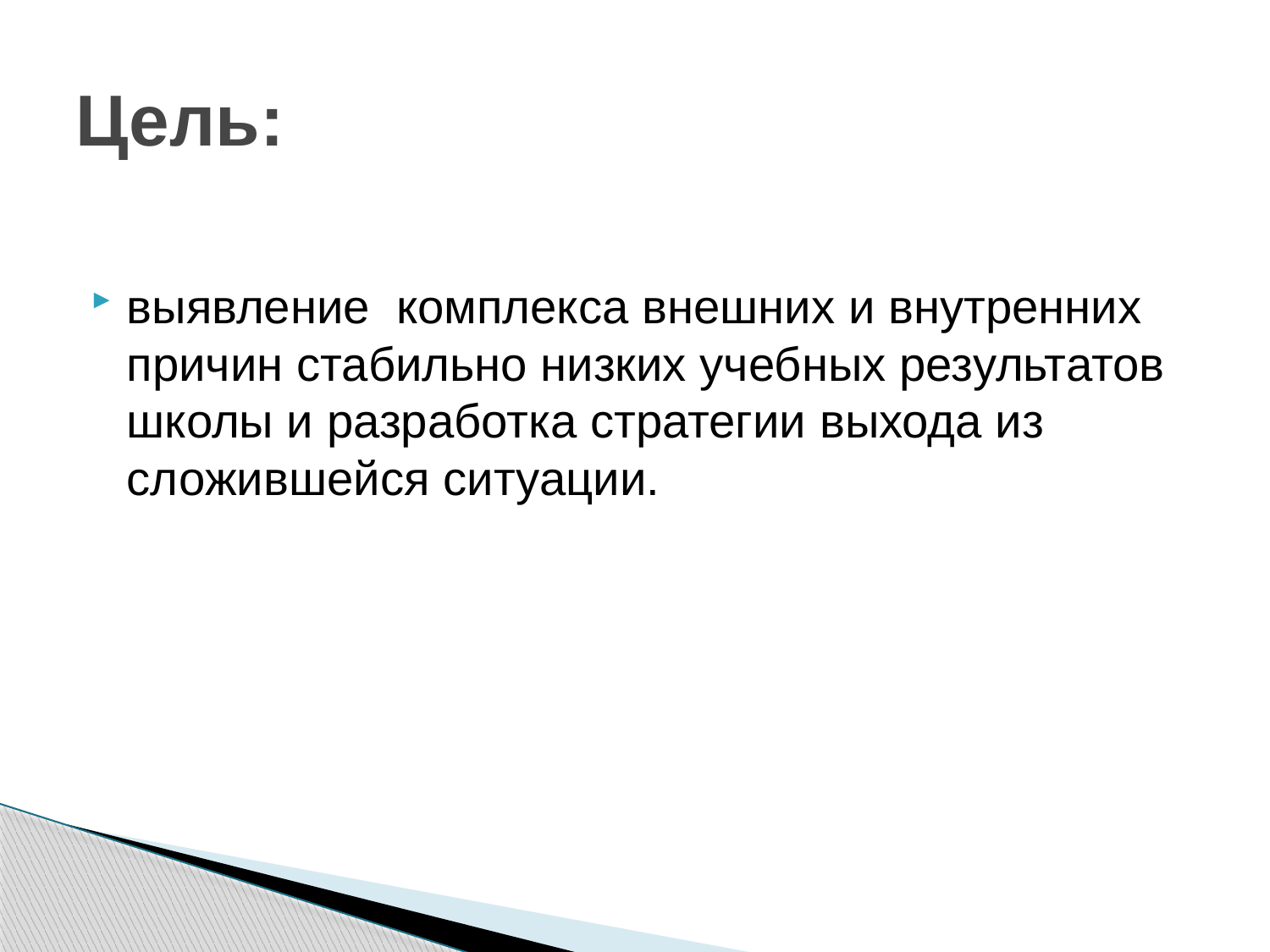

# Цель:

выявление  комплекса внешних и внутренних причин стабильно низких учебных результатов школы и разработка стратегии выхода из сложившейся ситуации.